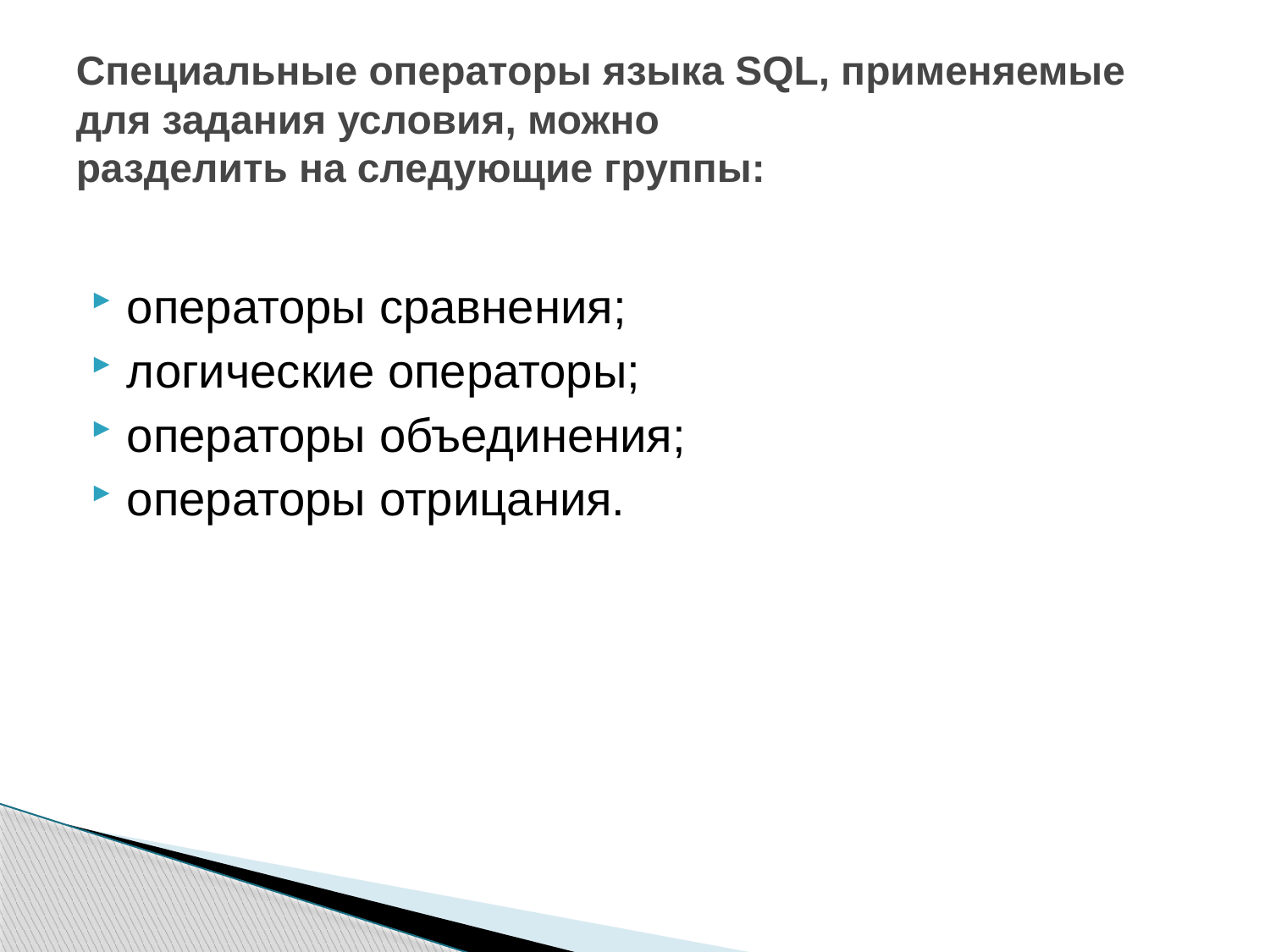

# Специальные операторы языка SQL, применяемые для задания условия, можно разделить на следующие группы:

операторы сравнения;
логические операторы;
операторы объединения;
операторы отрицания.